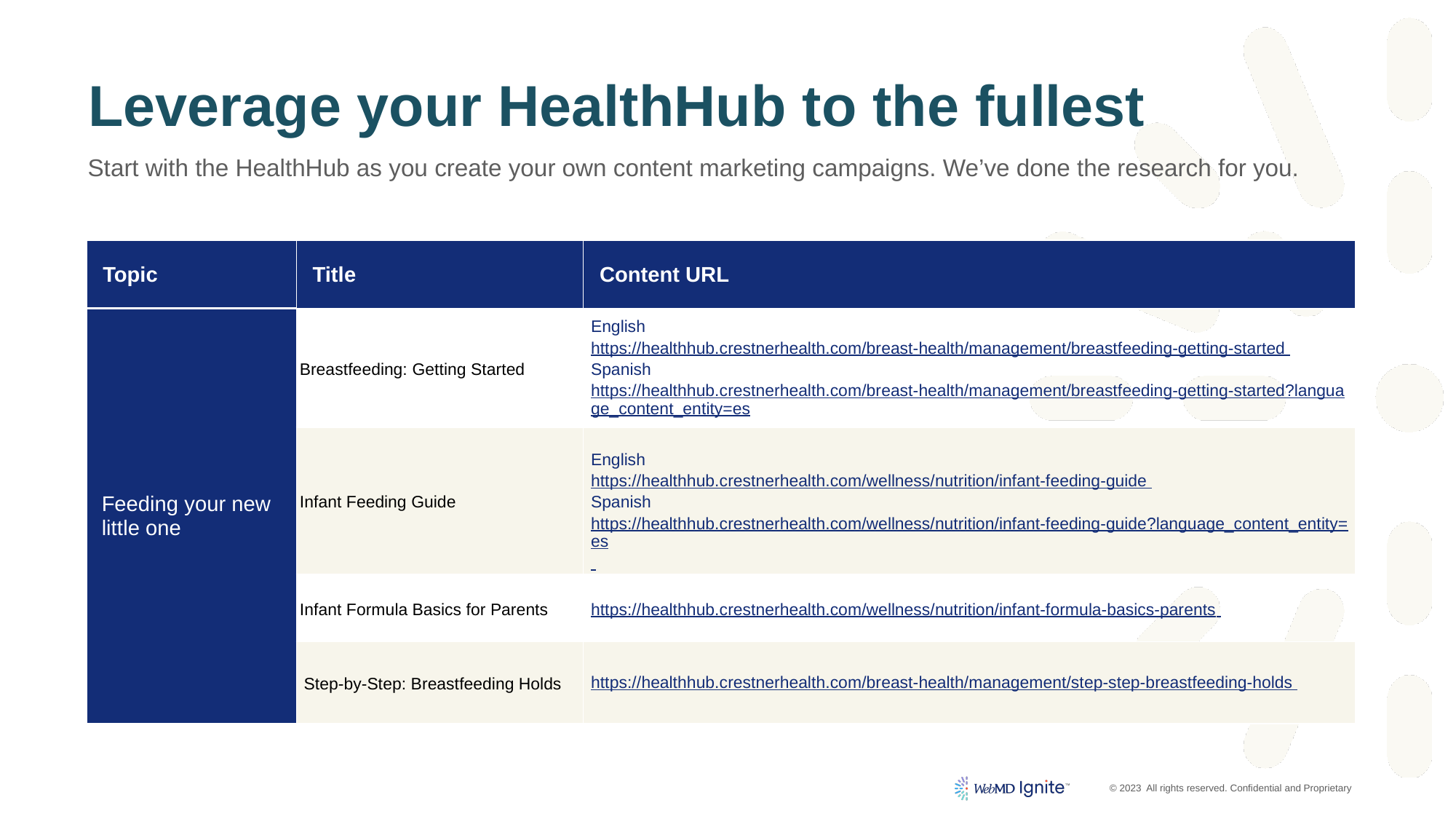

# Leverage your HealthHub to the fullest
Start with the HealthHub as you create your own content marketing campaigns. We’ve done the research for you.
| Topic | Title | Content URL |
| --- | --- | --- |
| Feeding your new little one | Breastfeeding: Getting Started | English https://healthhub.crestnerhealth.com/breast-health/management/breastfeeding-getting-started Spanish https://healthhub.crestnerhealth.com/breast-health/management/breastfeeding-getting-started?language\_content\_entity=es |
|  | Infant Feeding Guide | English https://healthhub.crestnerhealth.com/wellness/nutrition/infant-feeding-guide Spanish https://healthhub.crestnerhealth.com/wellness/nutrition/infant-feeding-guide?language\_content\_entity=es |
|  | Infant Formula Basics for Parents | https://healthhub.crestnerhealth.com/wellness/nutrition/infant-formula-basics-parents |
|  | Step-by-Step: Breastfeeding Holds | https://healthhub.crestnerhealth.com/breast-health/management/step-step-breastfeeding-holds |